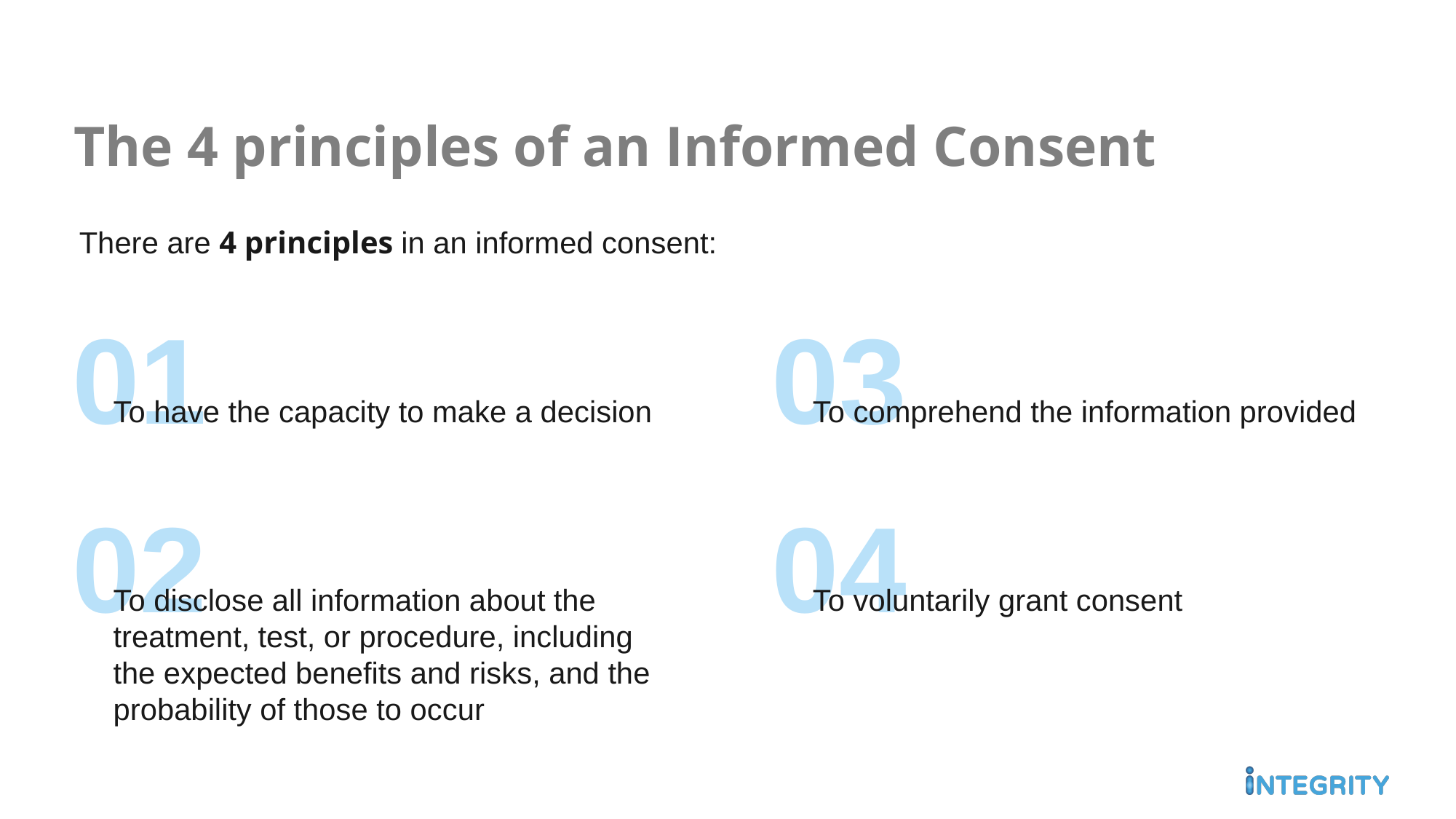

# The 4 principles of an Informed Consent
There are 4 principles in an informed consent:
01
03
To have the capacity to make a decision

To comprehend the information provided
02
04
To disclose all information about the treatment, test, or procedure, including the expected benefits and risks, and the probability of those to occur
To voluntarily grant consent